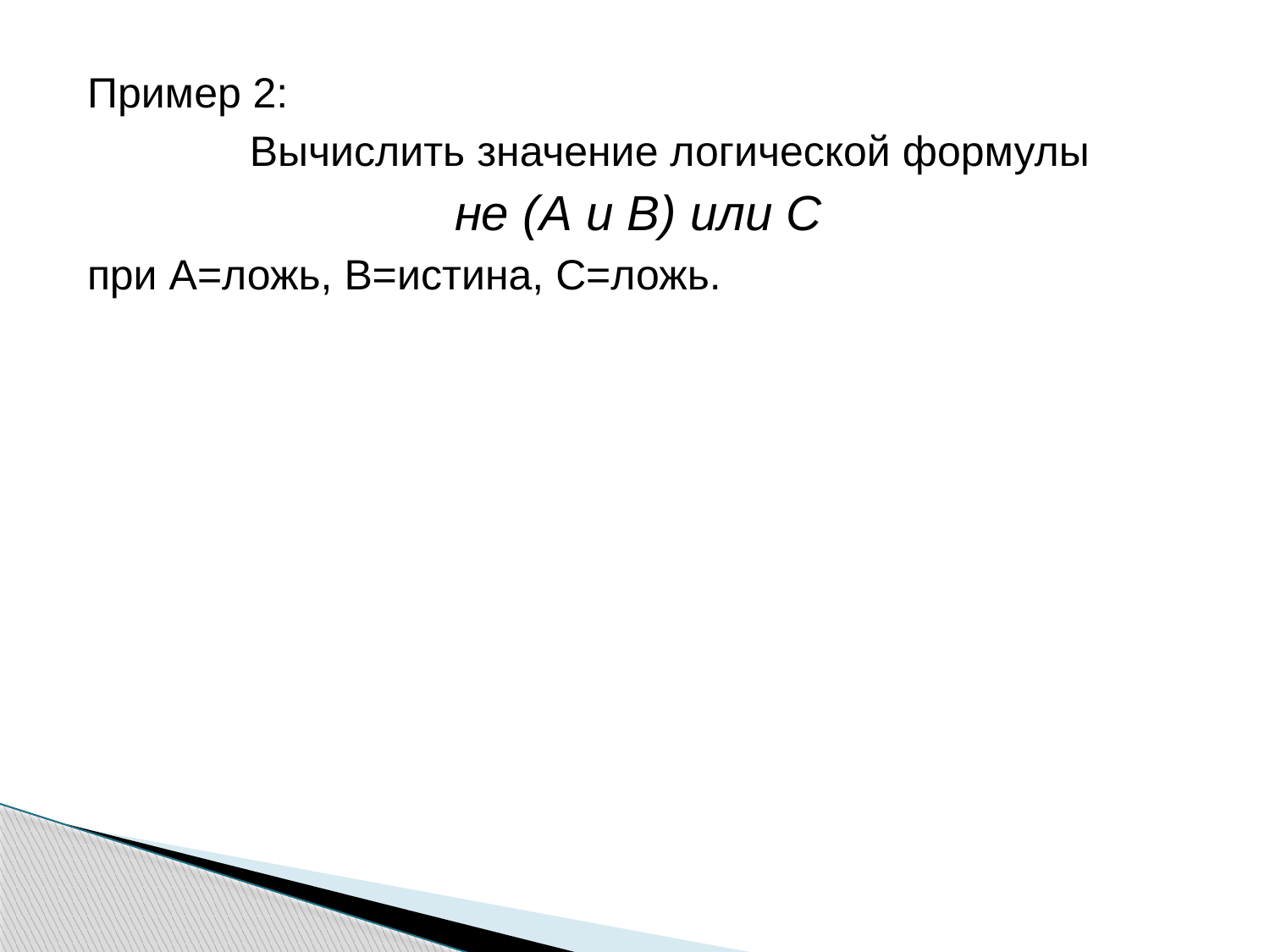

Пример 2:
		Вычислить значение логической формулы
не (А и В) или С
при А=ложь, В=истина, С=ложь.